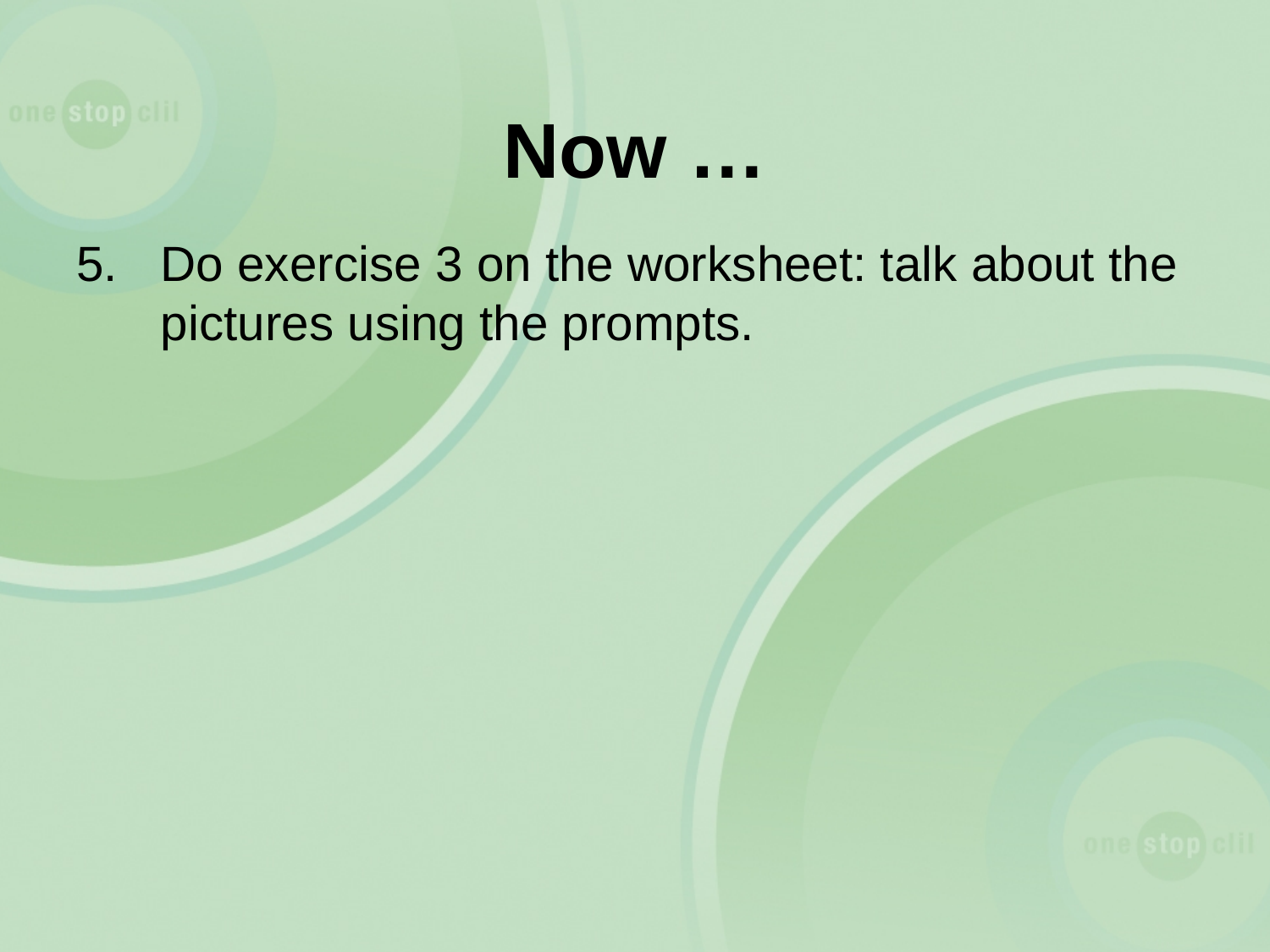

# Now …
5.	Do exercise 3 on the worksheet: talk about the pictures using the prompts.